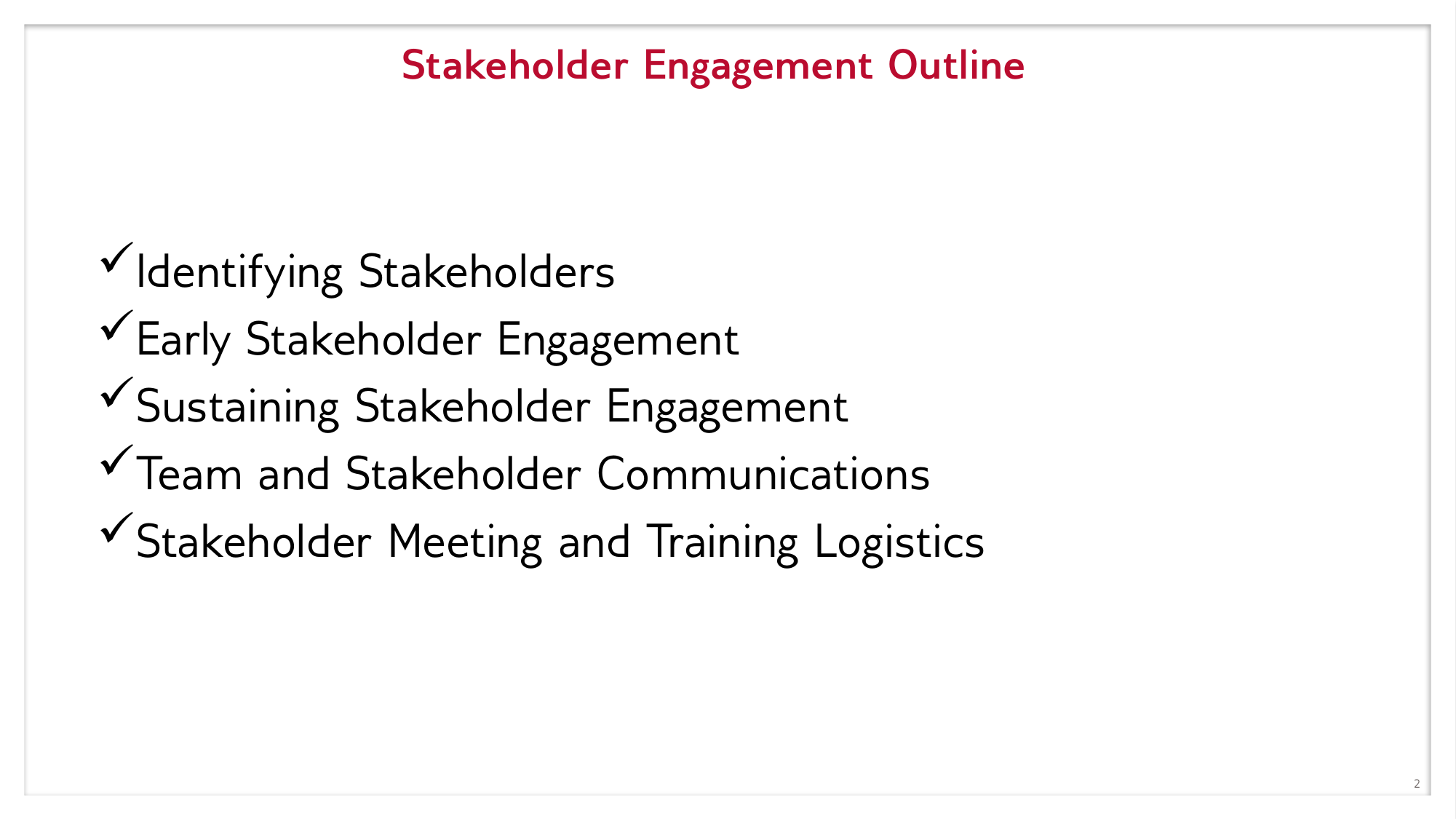

Stakeholder Engagement Outline

Identifying Stakeholders
Early Stakeholder Engagement
Sustaining Stakeholder Engagement
Team and Stakeholder Communications
Stakeholder Meeting and Training Logistics
2